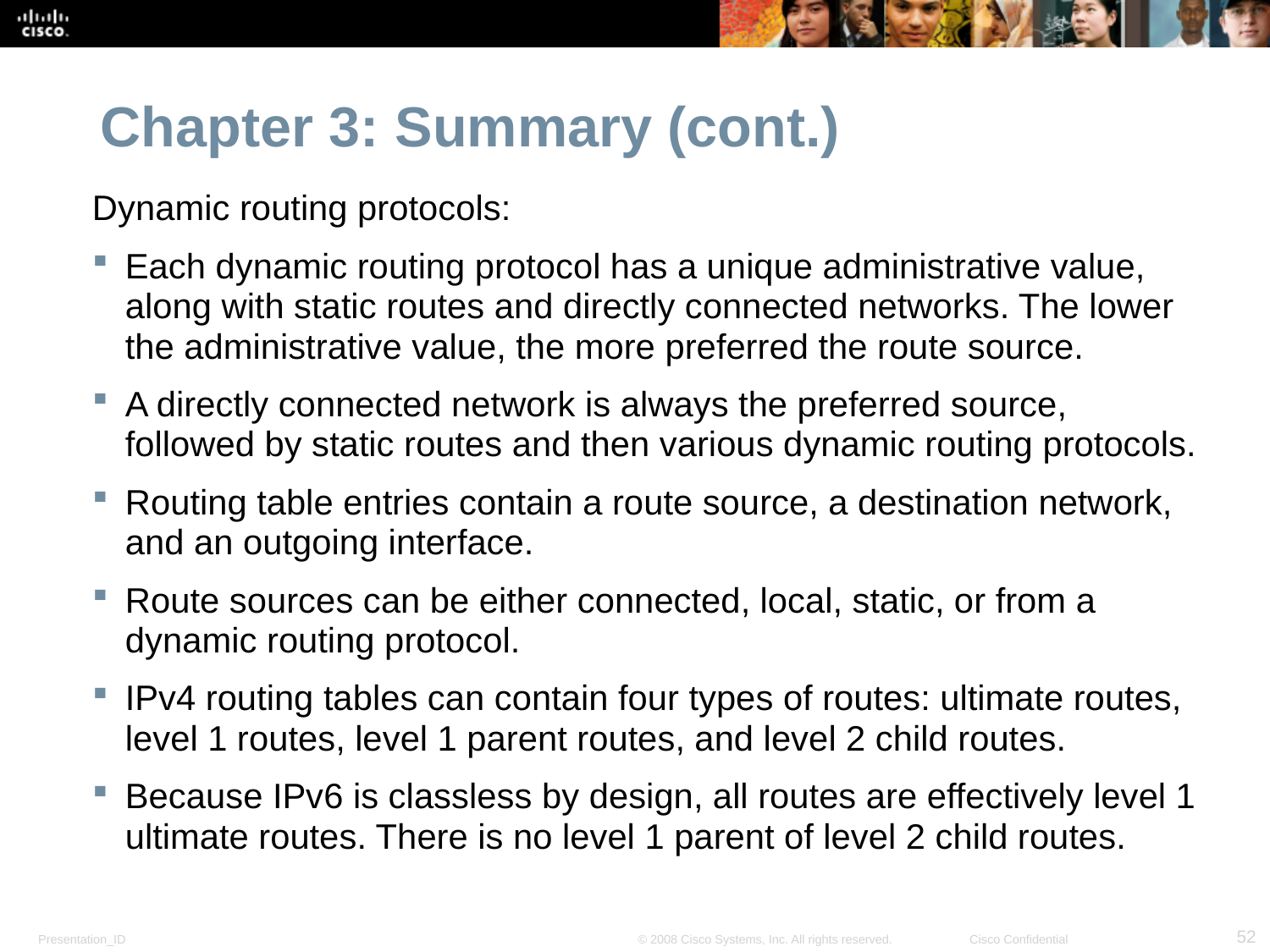

# Chapter 3: Summary (cont.)
Dynamic routing protocols:
Each dynamic routing protocol has a unique administrative value, along with static routes and directly connected networks. The lower the administrative value, the more preferred the route source.
A directly connected network is always the preferred source, followed by static routes and then various dynamic routing protocols.
Routing table entries contain a route source, a destination network, and an outgoing interface.
Route sources can be either connected, local, static, or from a dynamic routing protocol.
IPv4 routing tables can contain four types of routes: ultimate routes, level 1 routes, level 1 parent routes, and level 2 child routes.
Because IPv6 is classless by design, all routes are effectively level 1 ultimate routes. There is no level 1 parent of level 2 child routes.